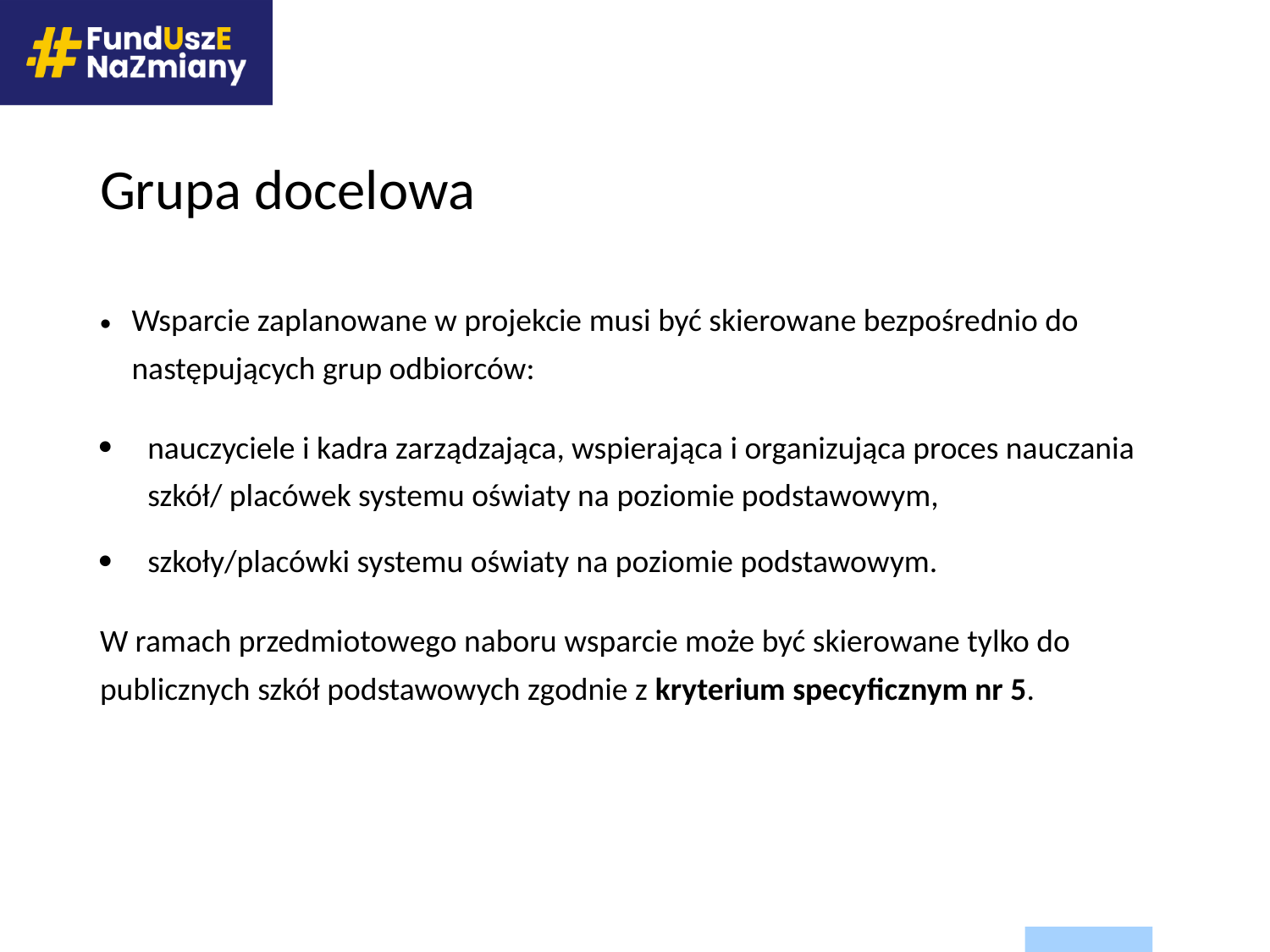

# Grupa docelowa
Wsparcie zaplanowane w projekcie musi być skierowane bezpośrednio do następujących grup odbiorców:
nauczyciele i kadra zarządzająca, wspierająca i organizująca proces nauczania szkół/ placówek systemu oświaty na poziomie podstawowym,
szkoły/placówki systemu oświaty na poziomie podstawowym.
W ramach przedmiotowego naboru wsparcie może być skierowane tylko do publicznych szkół podstawowych zgodnie z kryterium specyficznym nr 5.